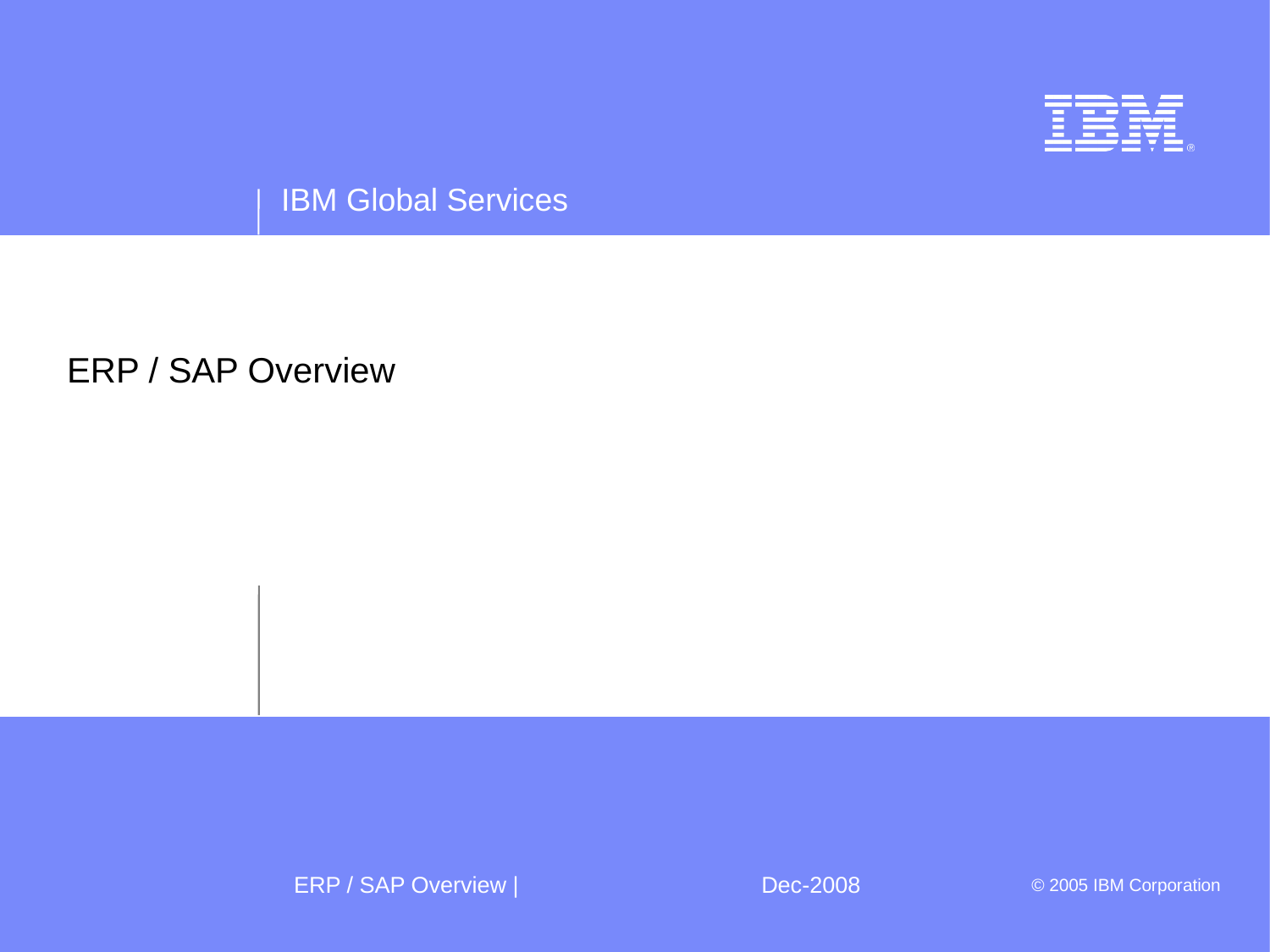

# ERP / SAP Overview

ERP / SAP Overview |
Dec-2008